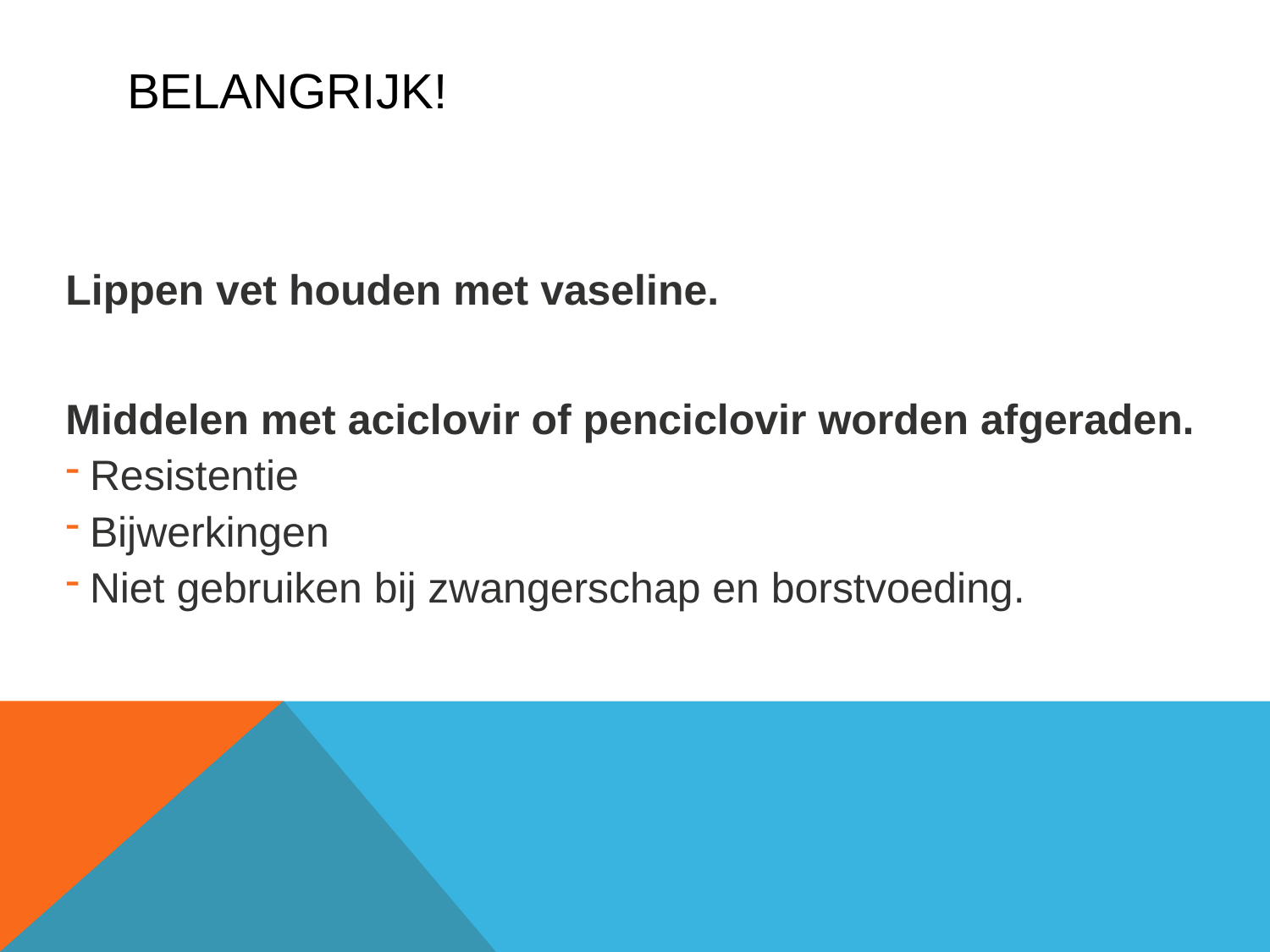

# Belangrijk!
Lippen vet houden met vaseline.

Middelen met aciclovir of penciclovir worden afgeraden.
Resistentie
Bijwerkingen
Niet gebruiken bij zwangerschap en borstvoeding.